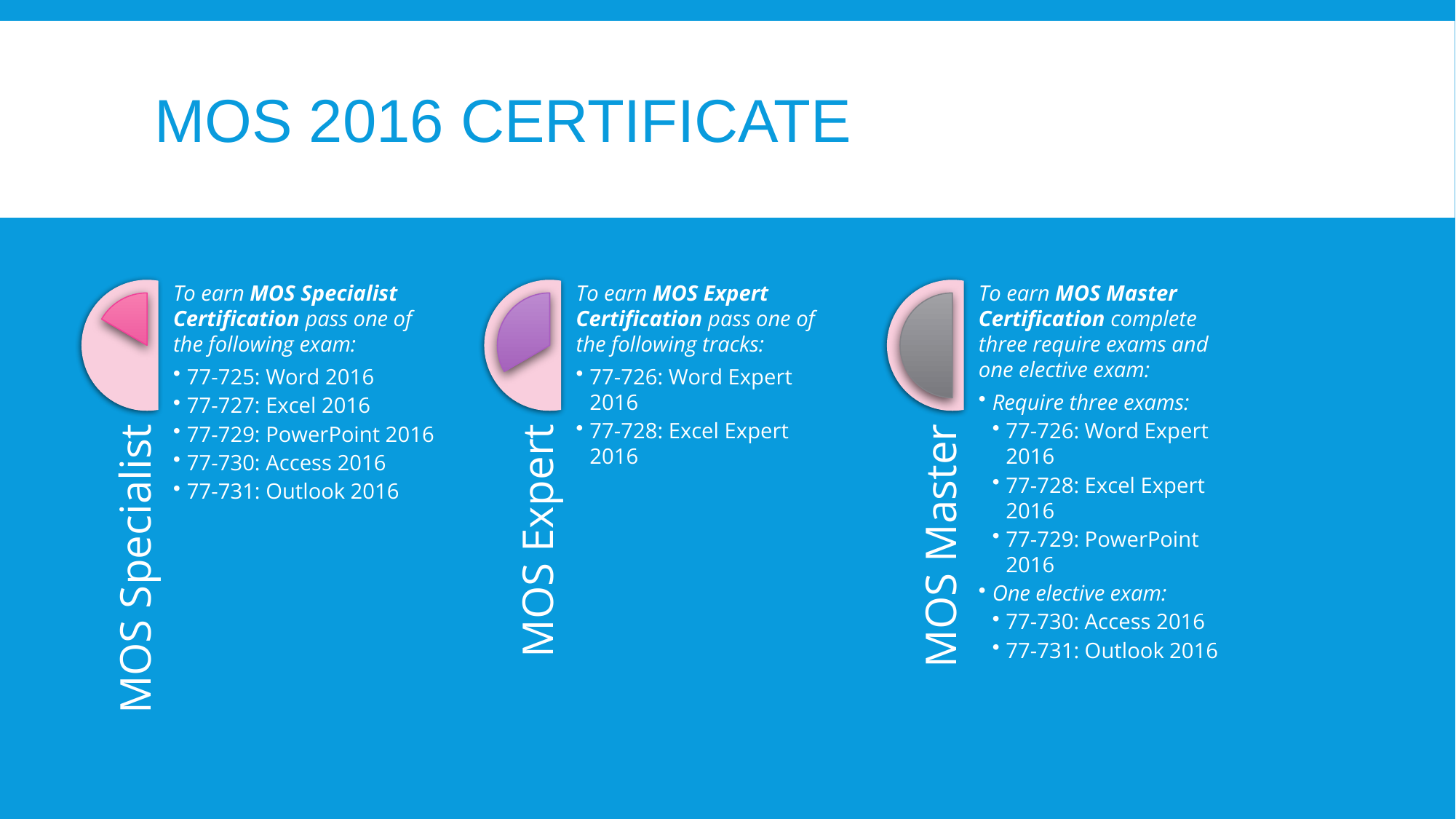

# MOS 2016 Certificate
MOS Specialist
To earn MOS Specialist Certification pass one of the following exam:
77-725: Word 2016
77-727: Excel 2016
77-729: PowerPoint 2016
77-730: Access 2016
77-731: Outlook 2016
MOS Expert
To earn MOS Expert Certification pass one of the following tracks:
77-726: Word Expert 2016
77-728: Excel Expert 2016
MOS Master
To earn MOS Master Certification complete three require exams and one elective exam:
Require three exams:
77-726: Word Expert 2016
77-728: Excel Expert 2016
77-729: PowerPoint 2016
One elective exam:
77-730: Access 2016
77-731: Outlook 2016